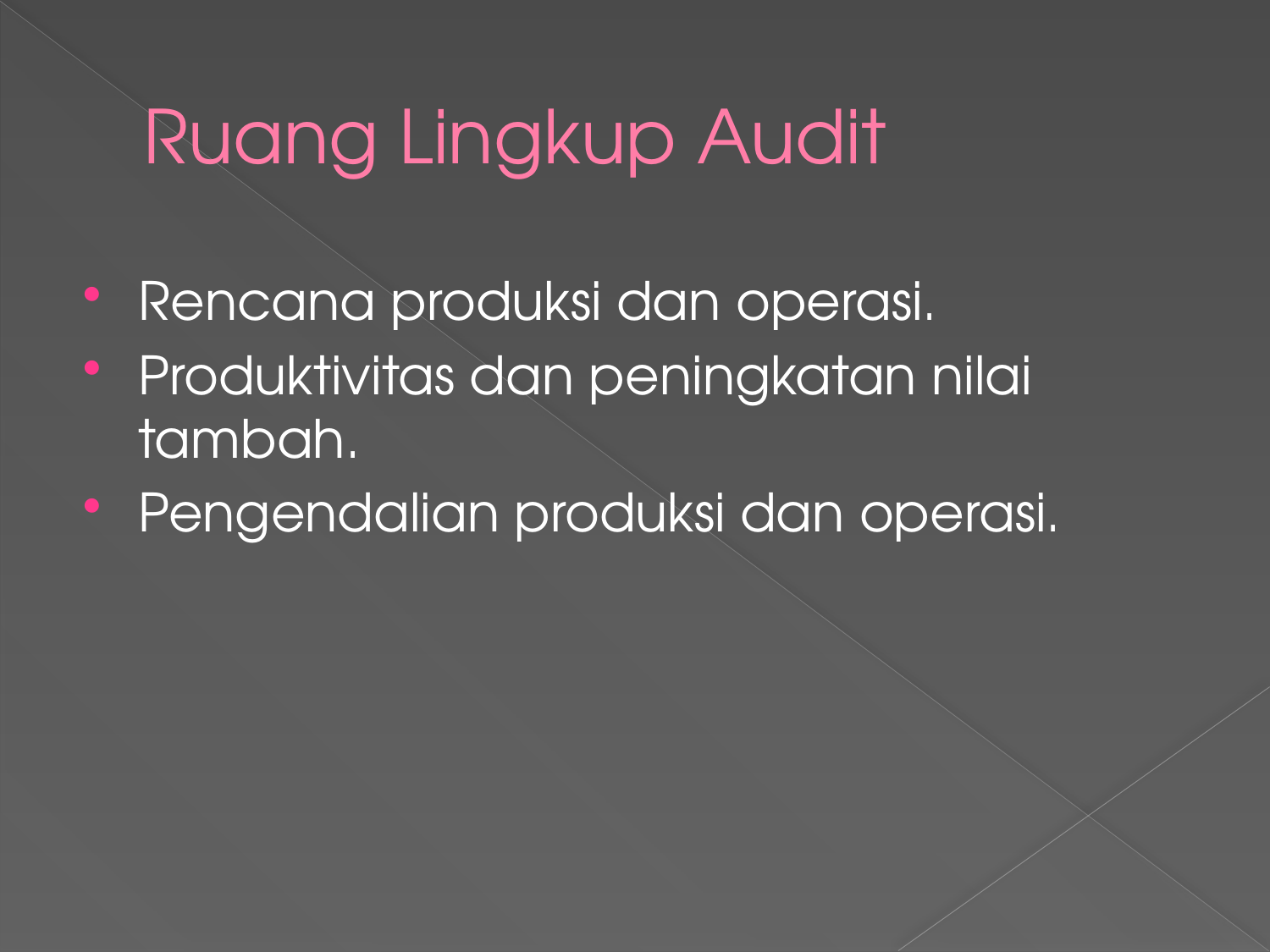

# Ruang Lingkup Audit
Rencana produksi dan operasi.
Produktivitas dan peningkatan nilai tambah.
Pengendalian produksi dan operasi.